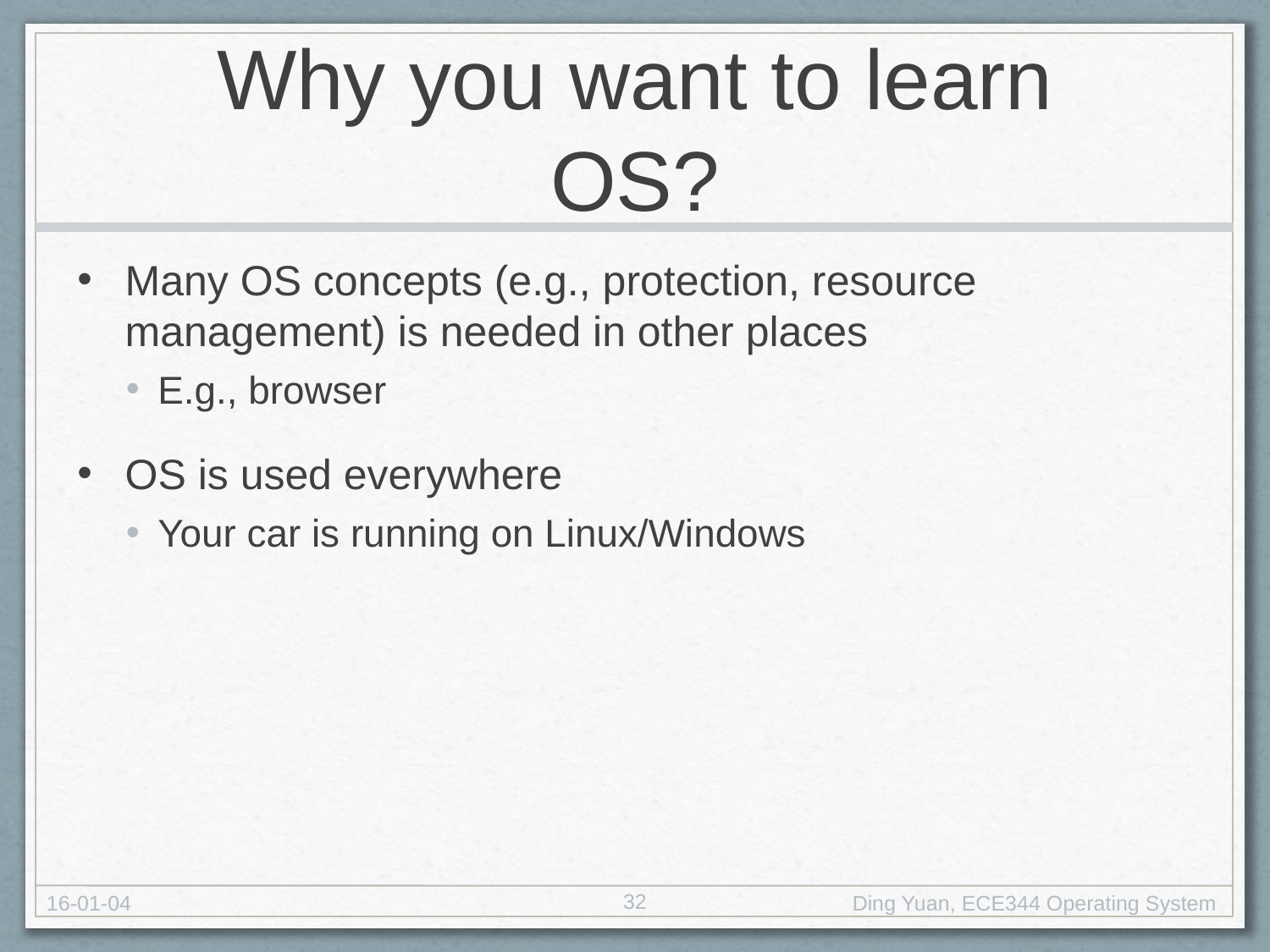

# Why you want to learn OS?
Many OS concepts (e.g., protection, resource management) is needed in other places
E.g., browser
OS is used everywhere
Your car is running on Linux/Windows
32
16-01-04
Ding Yuan, ECE344 Operating System